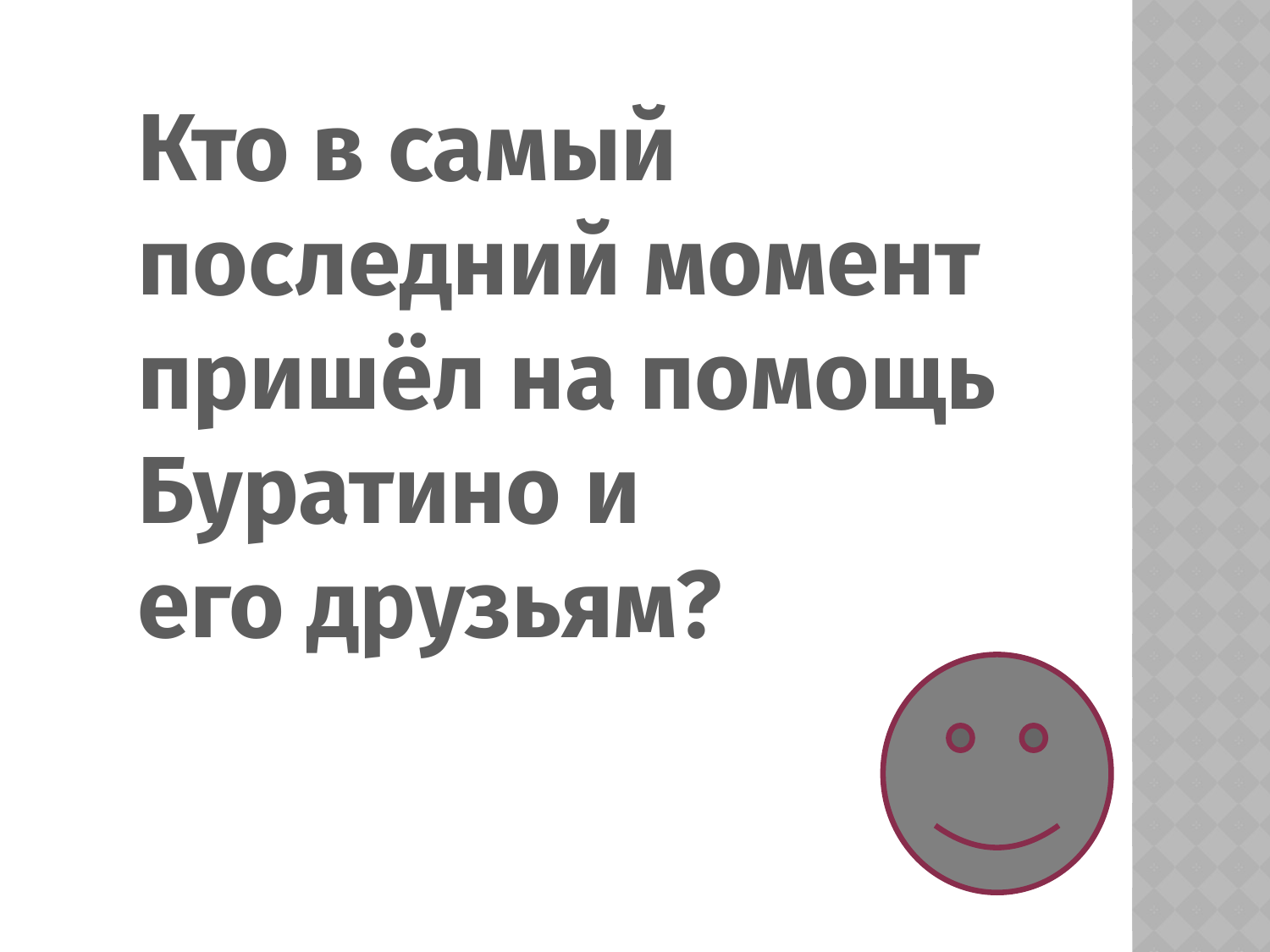

Кто в самый
последний момент
пришёл на помощь
Буратино и
его друзьям?